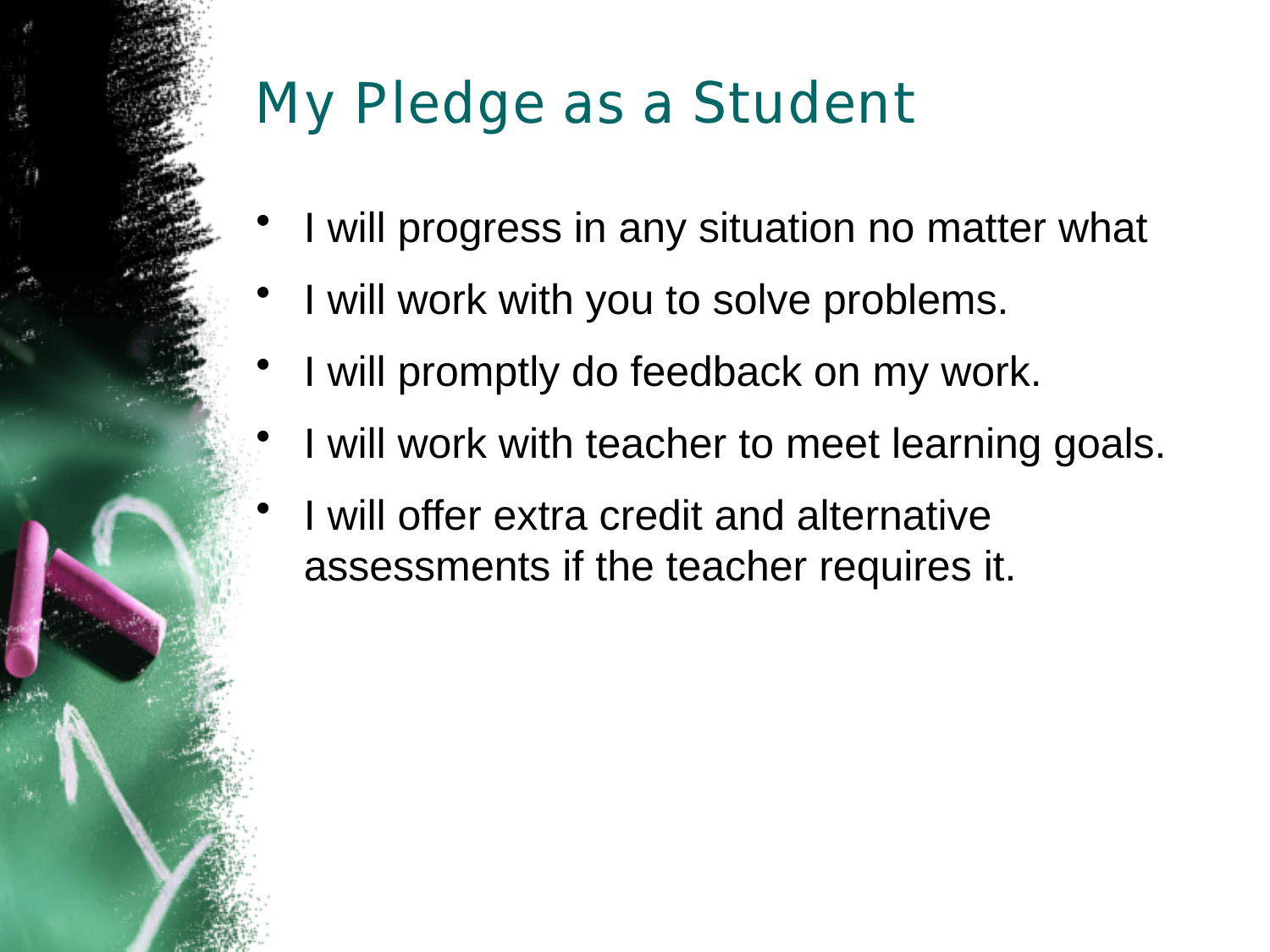

# My Pledge as a Student
I will progress in any situation no matter what
I will work with you to solve problems.
I will promptly do feedback on my work.
I will work with teacher to meet learning goals.
I will offer extra credit and alternative assessments if the teacher requires it.